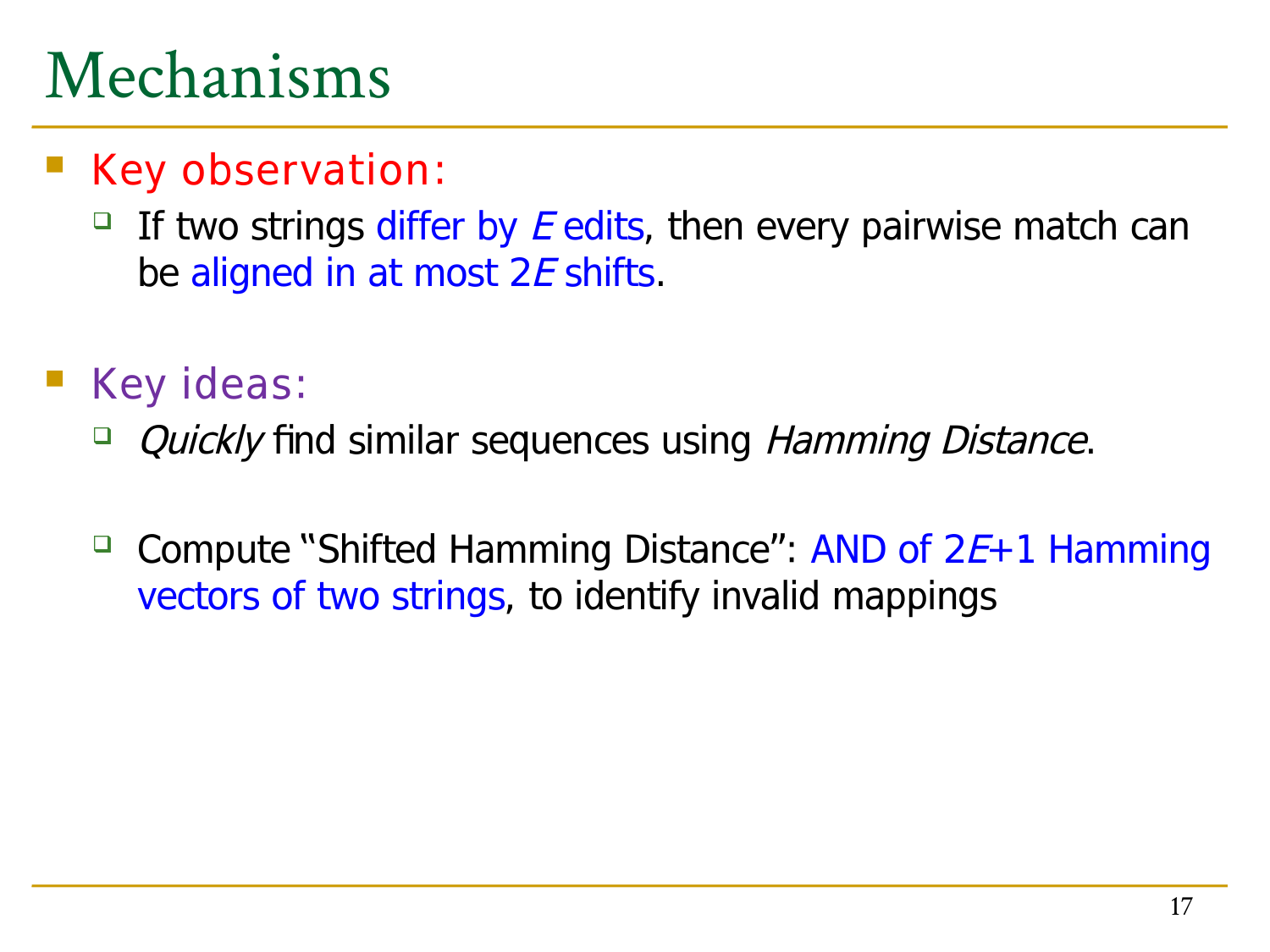

# Mechanisms
Key observation:
If two strings differ by E edits, then every pairwise match can be aligned in at most 2E shifts.

Key ideas:
Quickly find similar sequences using Hamming Distance.

Compute “Shifted Hamming Distance”: AND of 2E+1 Hamming vectors of two strings, to identify invalid mappings

17